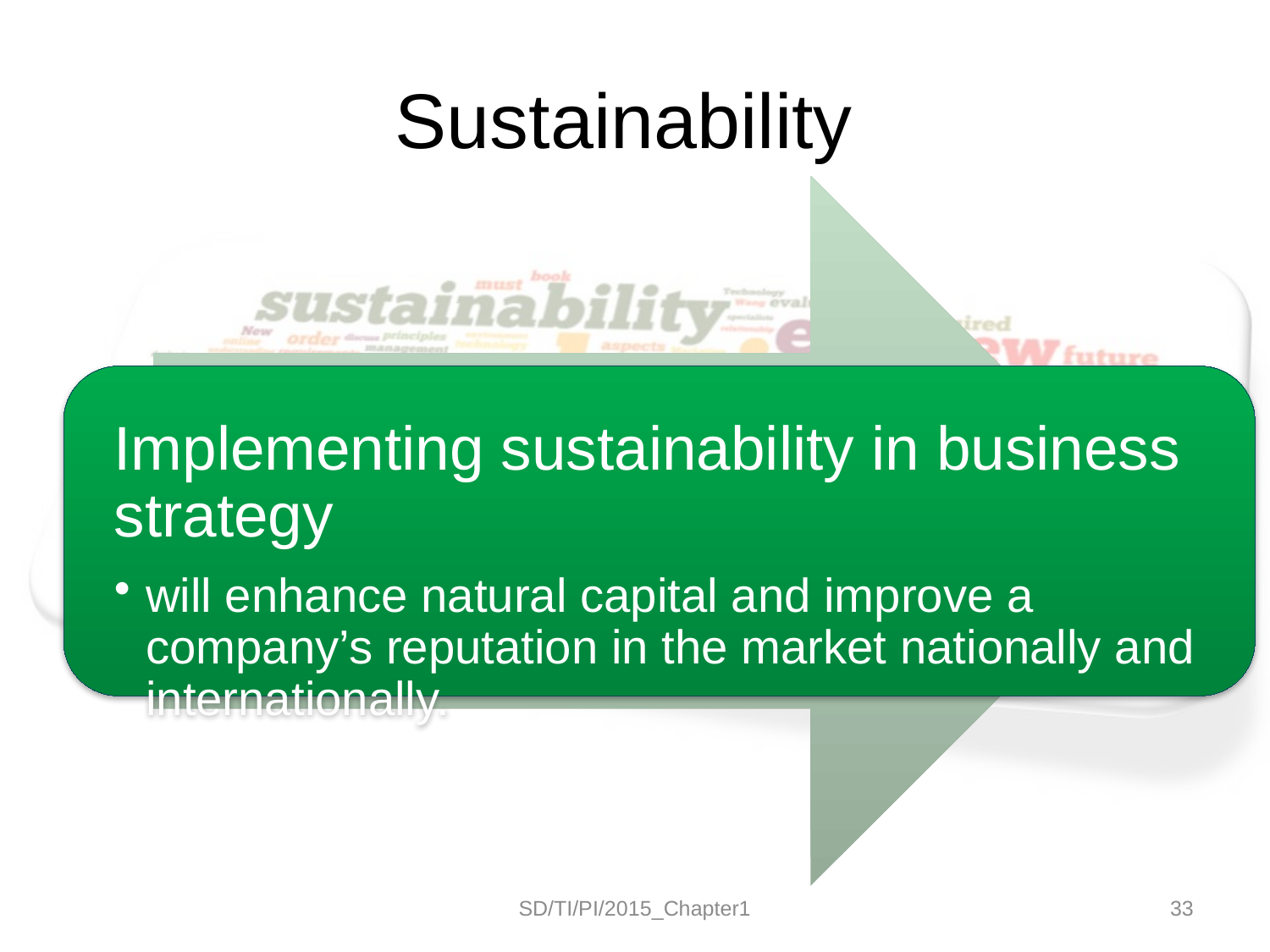

# Sustainability
Implementing sustainability in business strategy
will enhance natural capital and improve a company’s reputation in the market nationally and internationally.
SD/TI/PI/2015_Chapter1
33